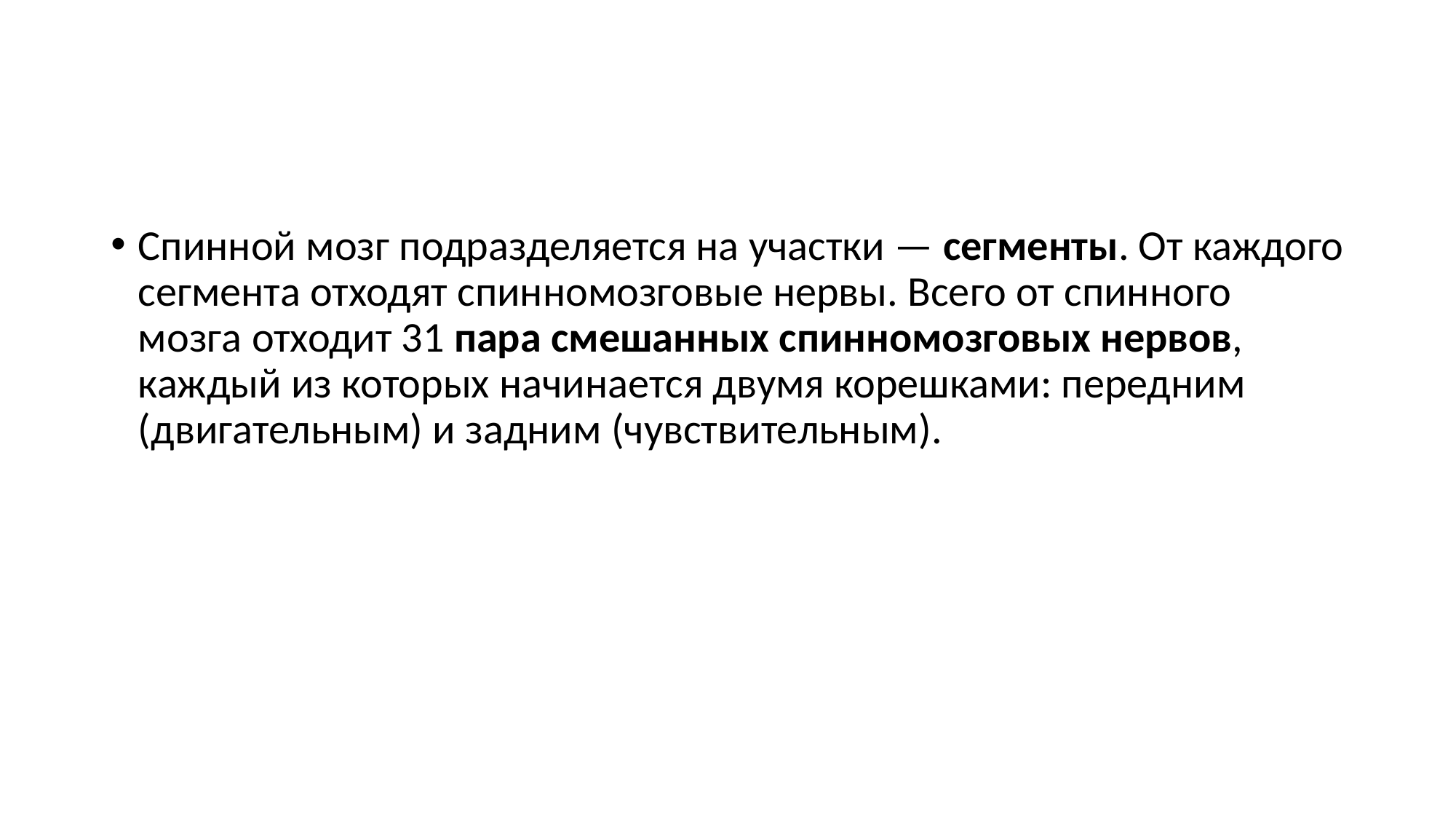

#
Спинной мозг подразделяется на участки — сегменты. От каждого сегмента отходят спинномозговые нервы. Всего от спинного мозга отходит 31 пара смешанных спинномозговых нервов, каждый из которых начинается двумя корешками: передним (двигательным) и задним (чувствительным).